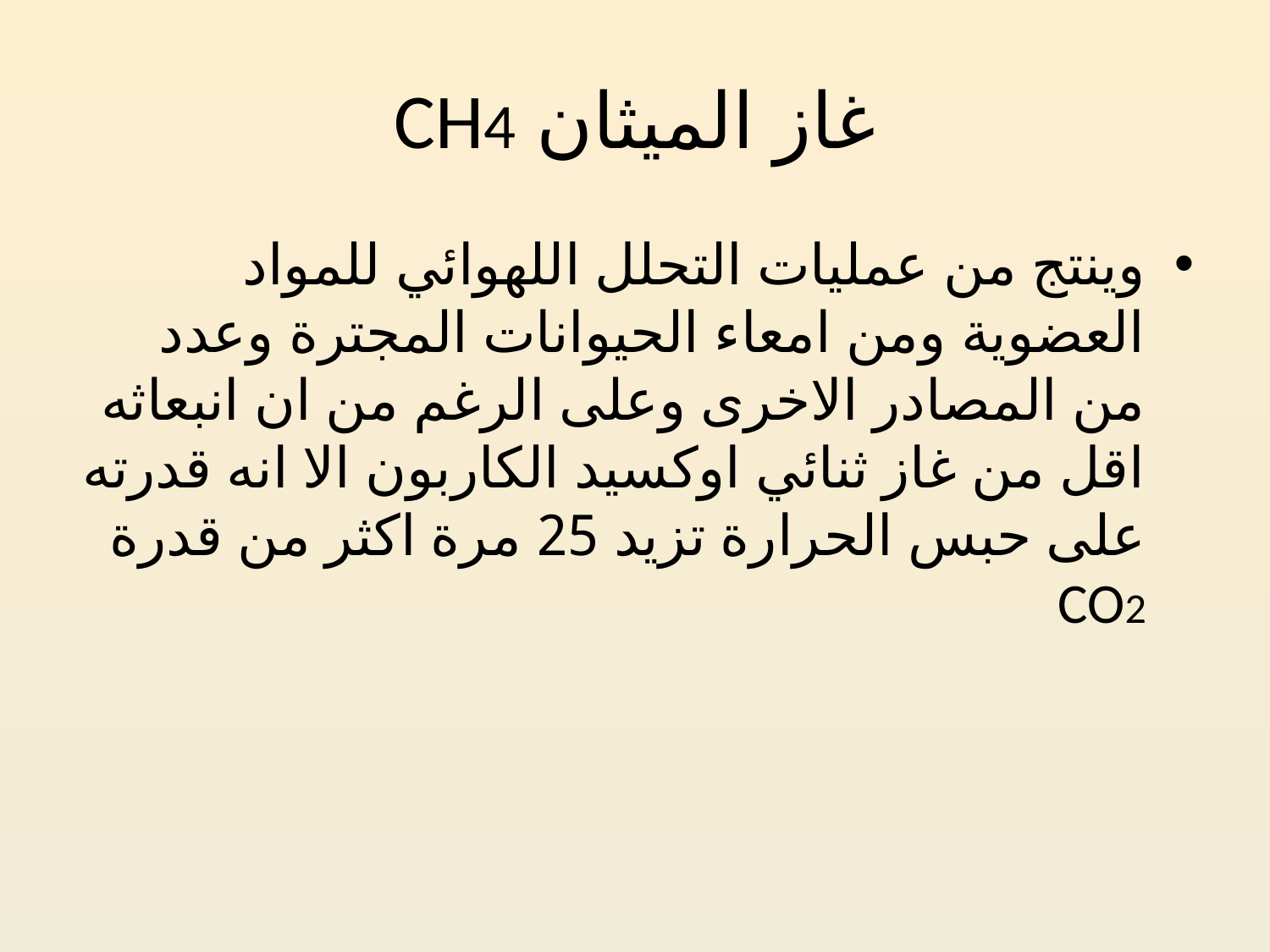

# غاز الميثان CH4
وينتج من عمليات التحلل اللهوائي للمواد العضوية ومن امعاء الحيوانات المجترة وعدد من المصادر الاخرى وعلى الرغم من ان انبعاثه اقل من غاز ثنائي اوكسيد الكاربون الا انه قدرته على حبس الحرارة تزيد 25 مرة اكثر من قدرة CO2